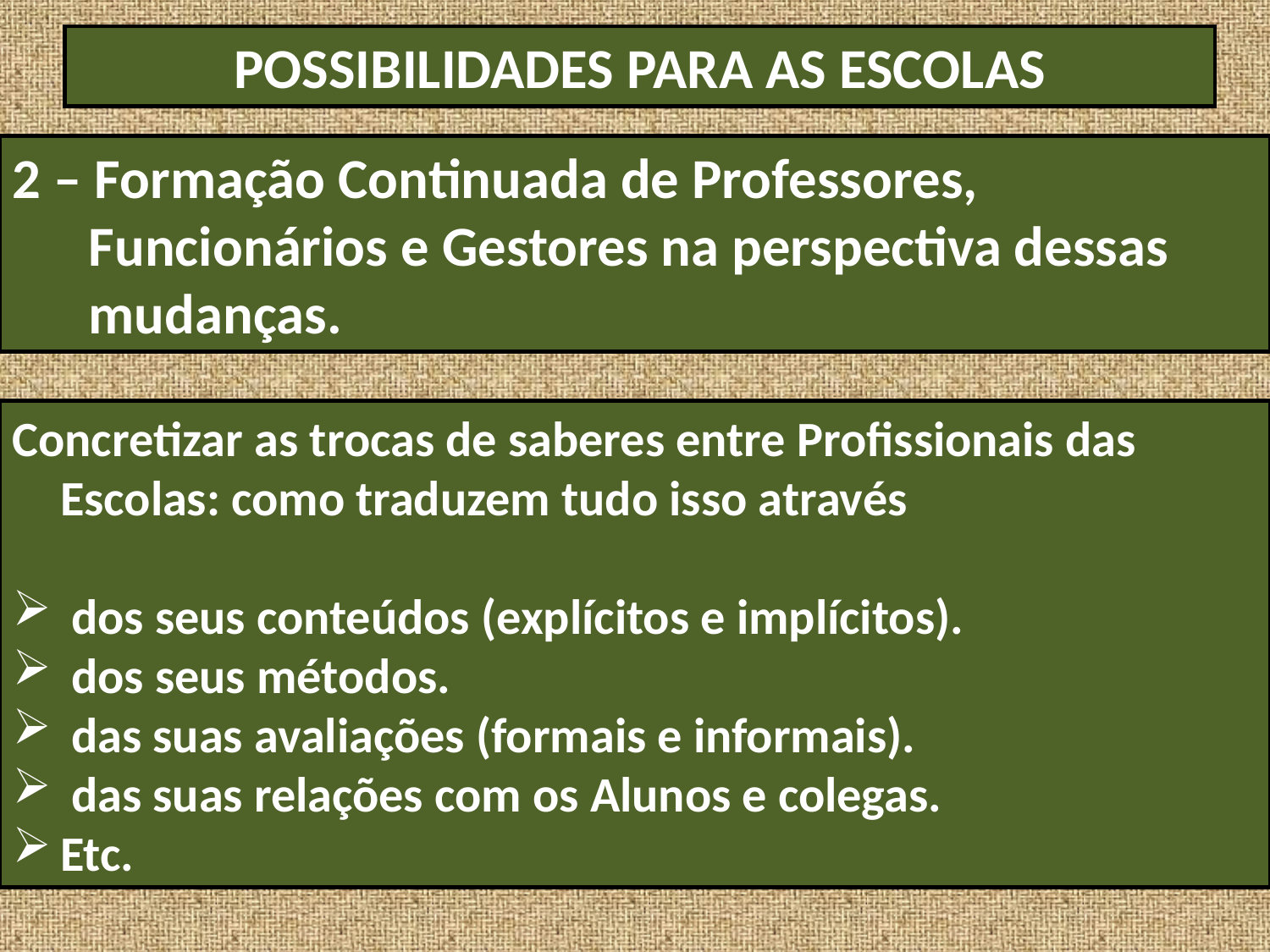

POSSIBILIDADES PARA AS ESCOLAS
2 – Formação Continuada de Professores,
      Funcionários e Gestores na perspectiva dessas
      mudanças.
Concretizar as trocas de saberes entre Profissionais das Escolas: como traduzem tudo isso através

 dos seus conteúdos (explícitos e implícitos).
 dos seus métodos.
 das suas avaliações (formais e informais).
 das suas relações com os Alunos e colegas.
Etc.